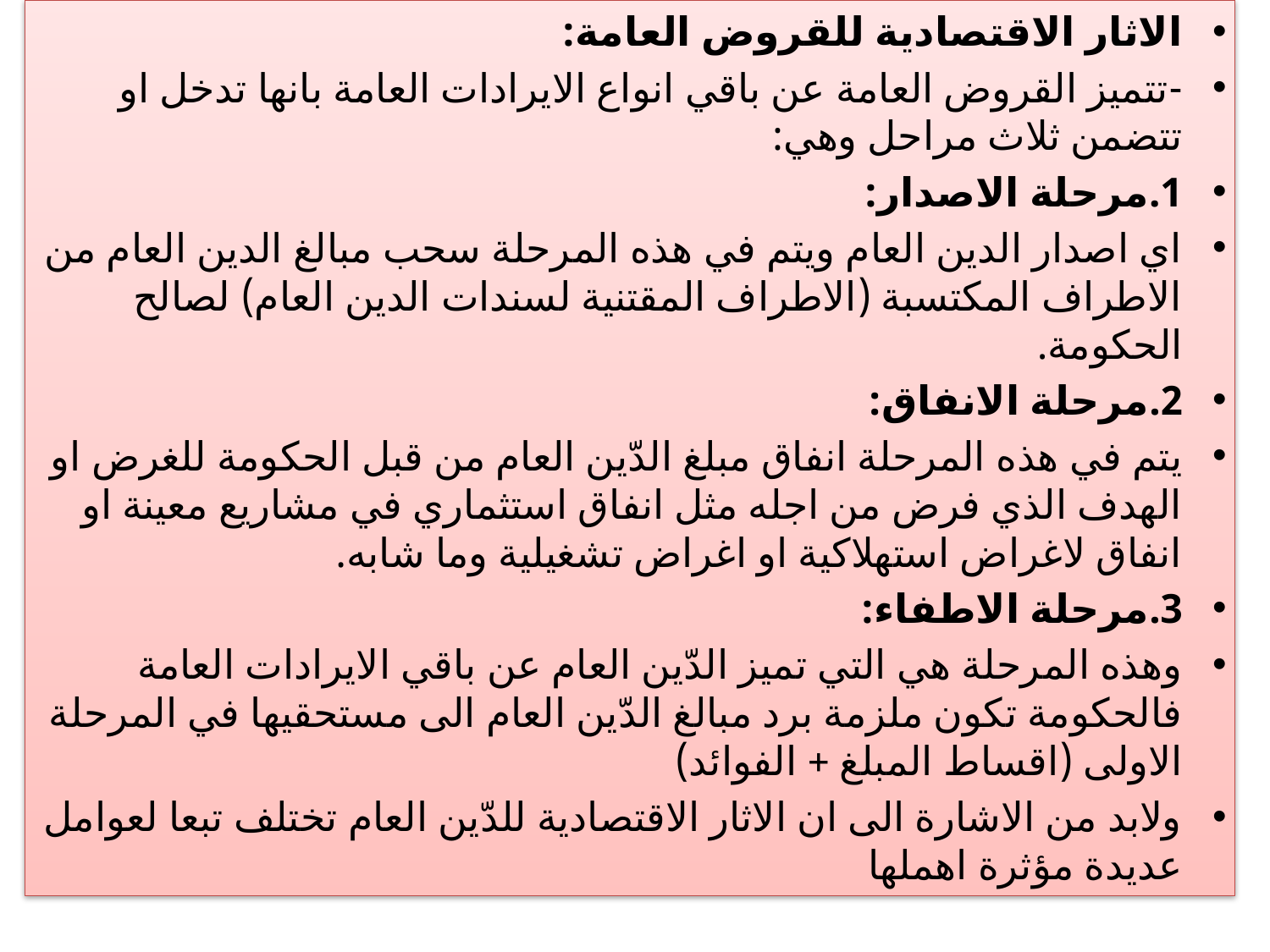

الاثار الاقتصادية للقروض العامة:
-تتميز القروض العامة عن باقي انواع الايرادات العامة بانها تدخل او تتضمن ثلاث مراحل وهي:
1.مرحلة الاصدار:
اي اصدار الدين العام ويتم في هذه المرحلة سحب مبالغ الدين العام من الاطراف المكتسبة (الاطراف المقتنية لسندات الدين العام) لصالح الحكومة.
2.مرحلة الانفاق:
يتم في هذه المرحلة انفاق مبلغ الدّين العام من قبل الحكومة للغرض او الهدف الذي فرض من اجله مثل انفاق استثماري في مشاريع معينة او انفاق لاغراض استهلاكية او اغراض تشغيلية وما شابه.
3.مرحلة الاطفاء:
وهذه المرحلة هي التي تميز الدّين العام عن باقي الايرادات العامة فالحكومة تكون ملزمة برد مبالغ الدّين العام الى مستحقيها في المرحلة الاولى (اقساط المبلغ + الفوائد)
ولابد من الاشارة الى ان الاثار الاقتصادية للدّين العام تختلف تبعا لعوامل عديدة مؤثرة اهملها
#